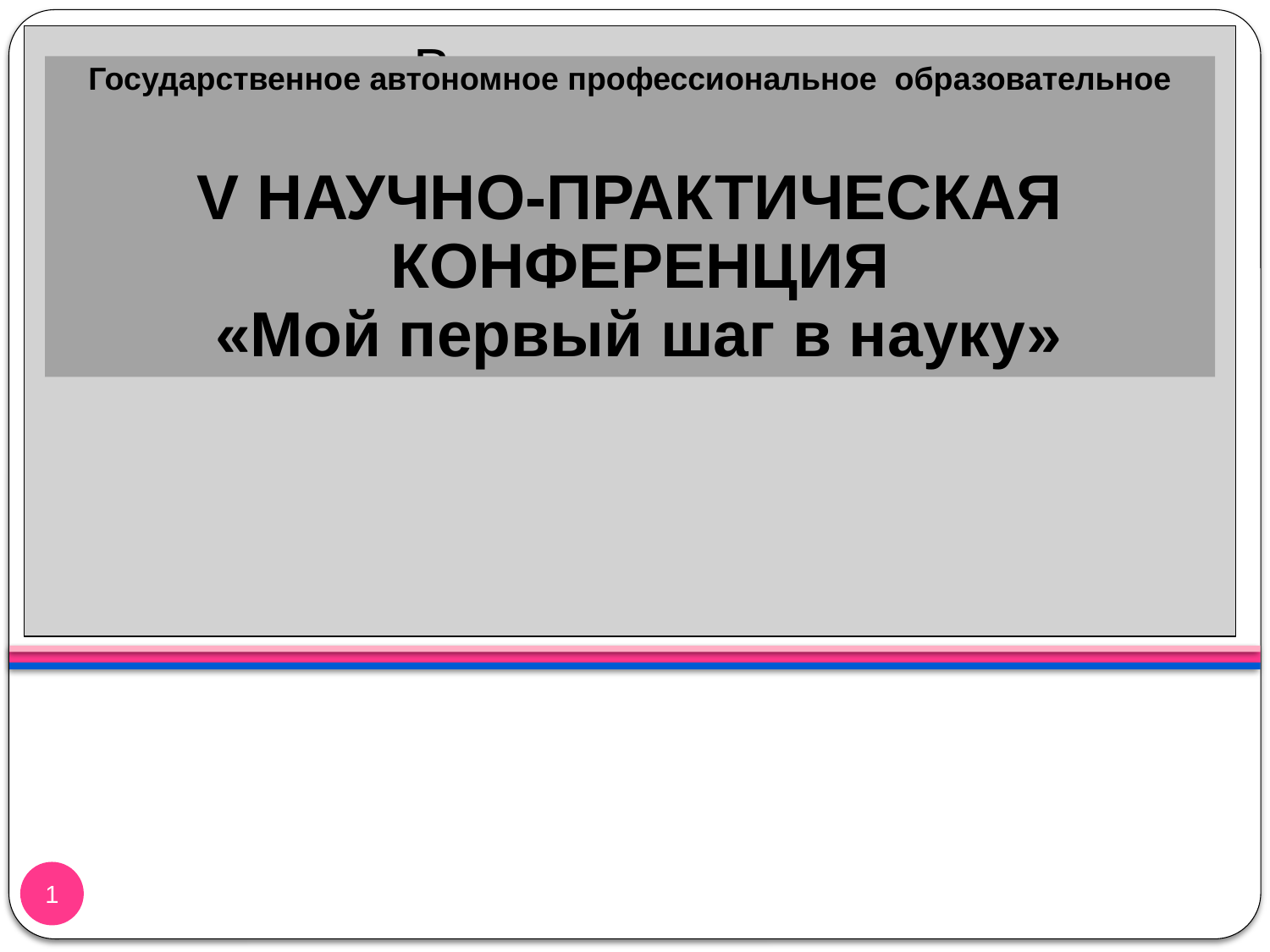

Государственное автономное профессиональное  образовательное учреждение Чукотского автономного округа
 «Чукотский полярный техникум поселка Эгвекинот»

V НАУЧНО-ПРАКТИЧЕСКАЯ КОНФЕРЕНЦИЯ
 «Мой первый шаг в науку»
Государственное автономное профессиональное  образовательное

V НАУЧНО-ПРАКТИЧЕСКАЯ КОНФЕРЕНЦИЯ
 «Мой первый шаг в науку»

1